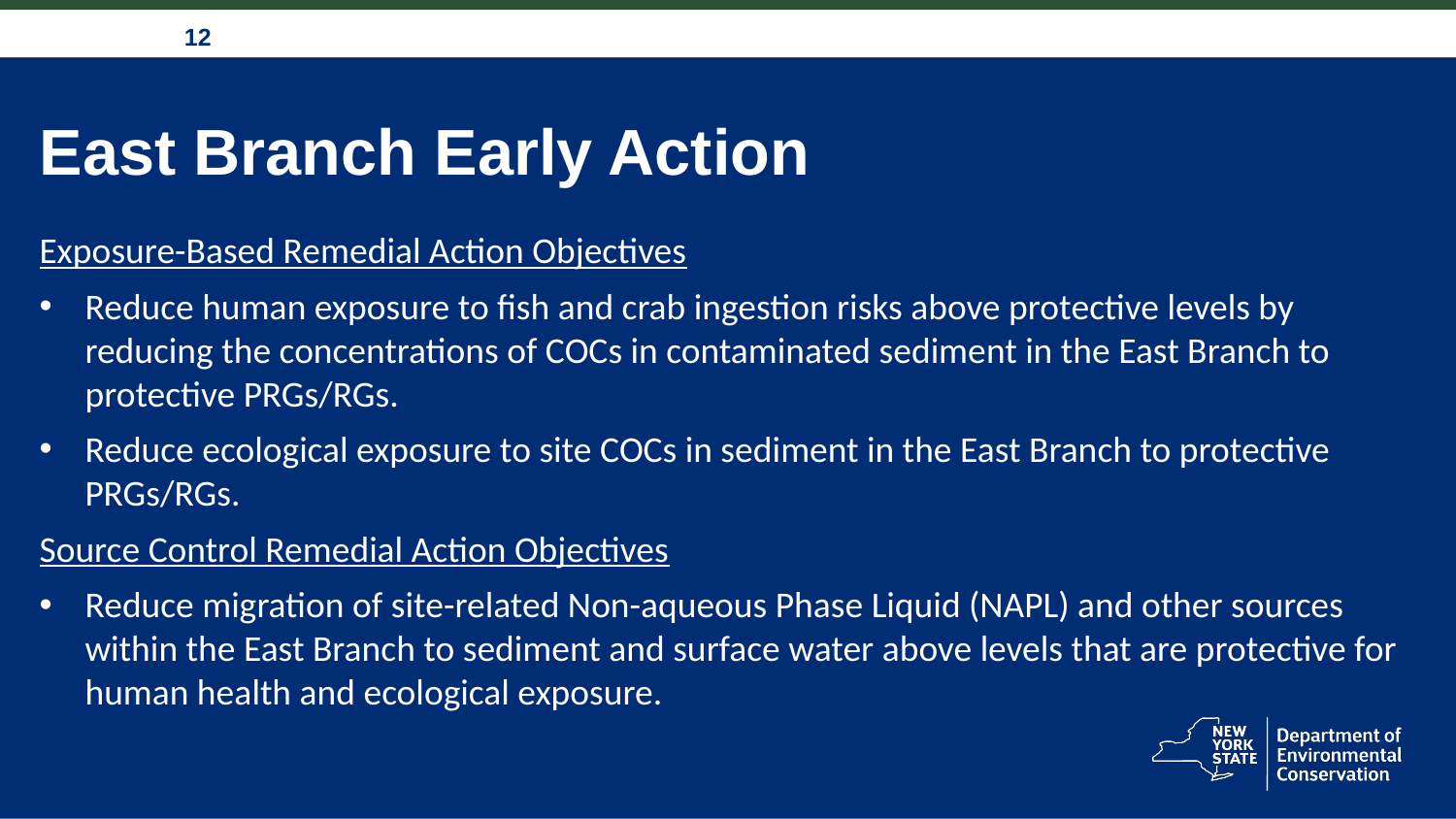

# East Branch Early Action
Exposure-Based Remedial Action Objectives
Reduce human exposure to fish and crab ingestion risks above protective levels by reducing the concentrations of COCs in contaminated sediment in the East Branch to protective PRGs/RGs.
Reduce ecological exposure to site COCs in sediment in the East Branch to protective PRGs/RGs.
Source Control Remedial Action Objectives
Reduce migration of site-related Non-aqueous Phase Liquid (NAPL) and other sources within the East Branch to sediment and surface water above levels that are protective for human health and ecological exposure.